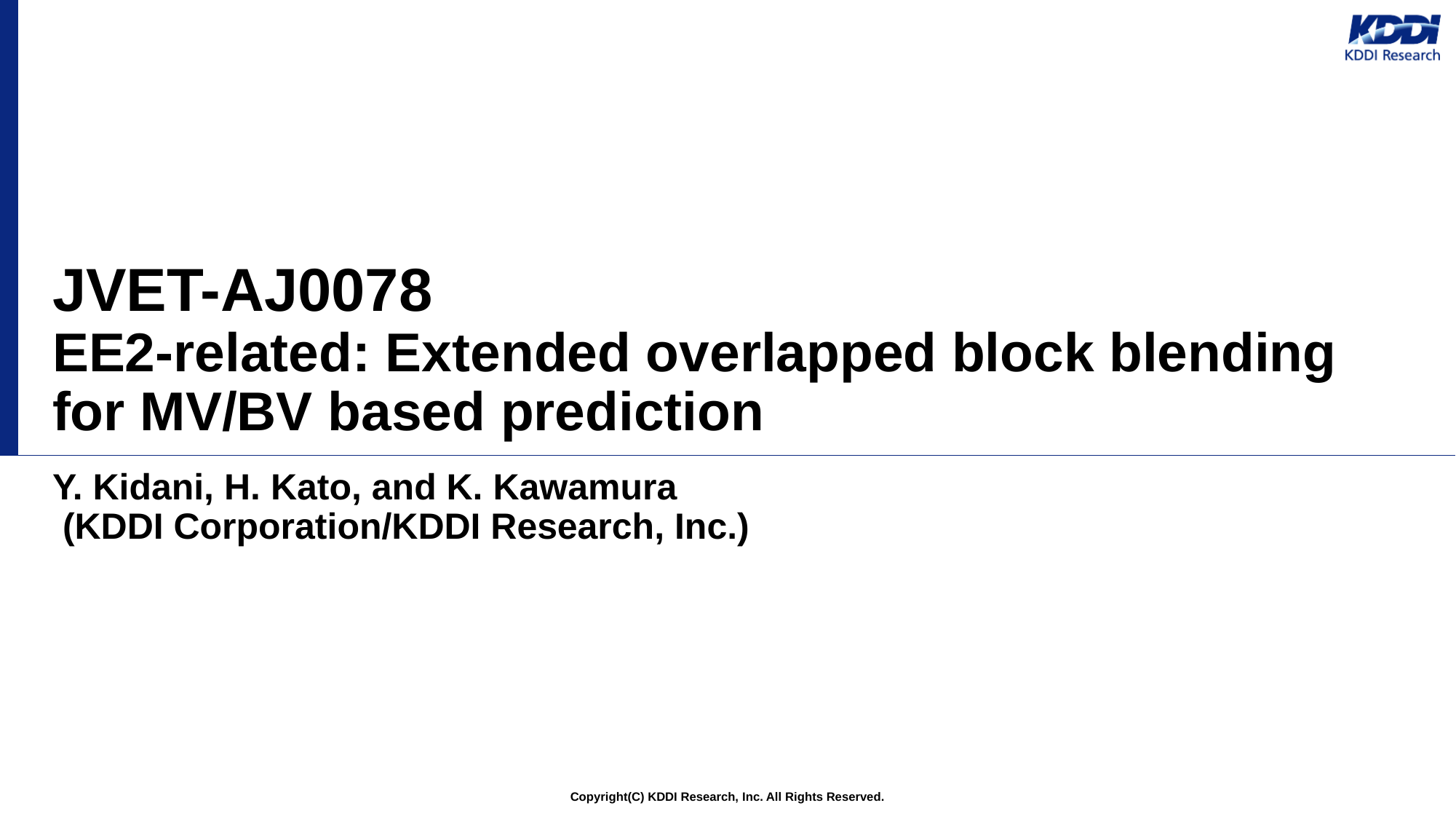

# JVET-AJ0078 EE2-related: Extended overlapped block blending for MV/BV based prediction
Y. Kidani, H. Kato, and K. Kawamura
 (KDDI Corporation/KDDI Research, Inc.)